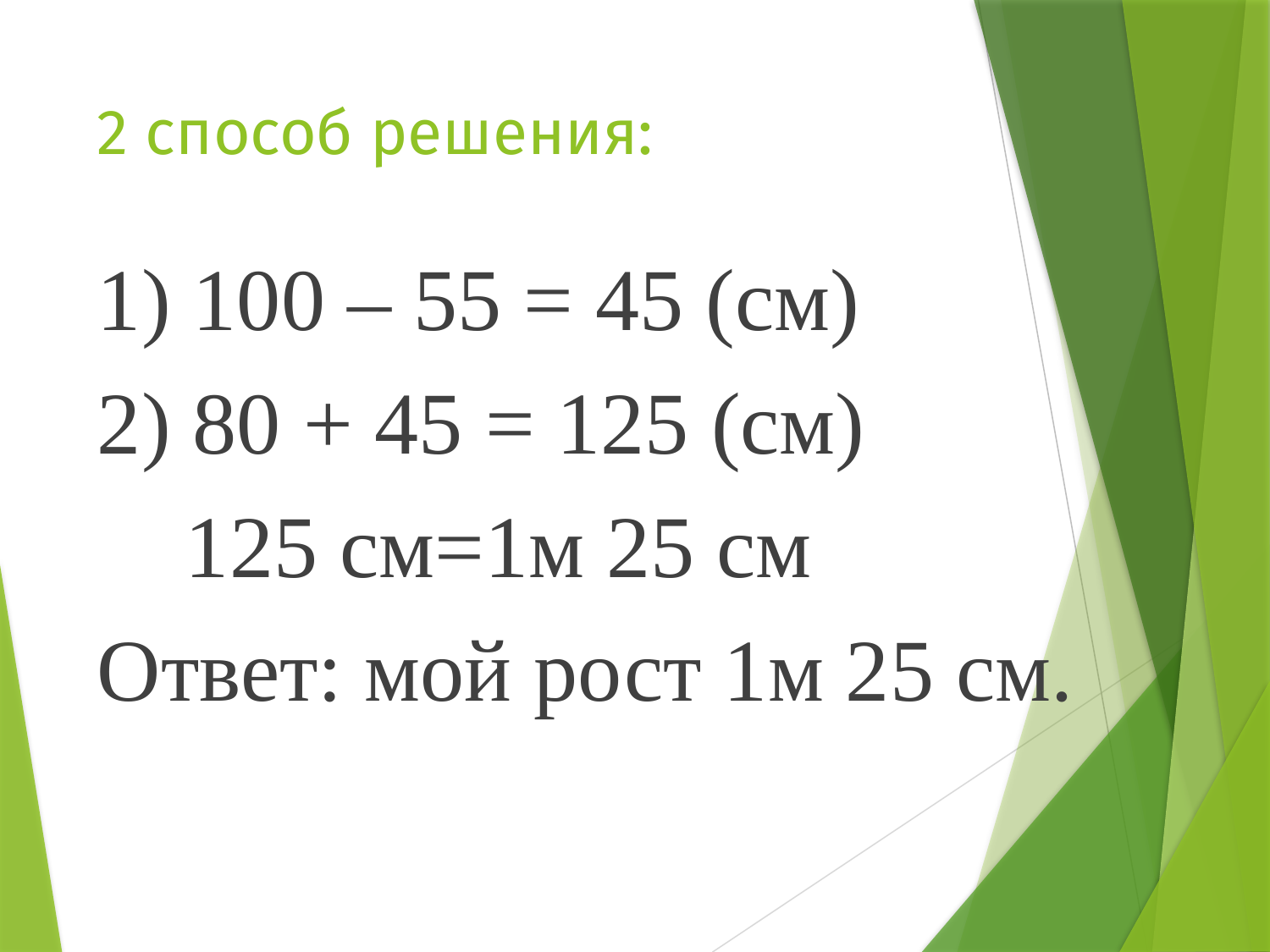

# 2 способ решения:
1) 100 – 55 = 45 (см)
2) 80 + 45 = 125 (см)
    125 см=1м 25 см
Ответ: мой рост 1м 25 см.